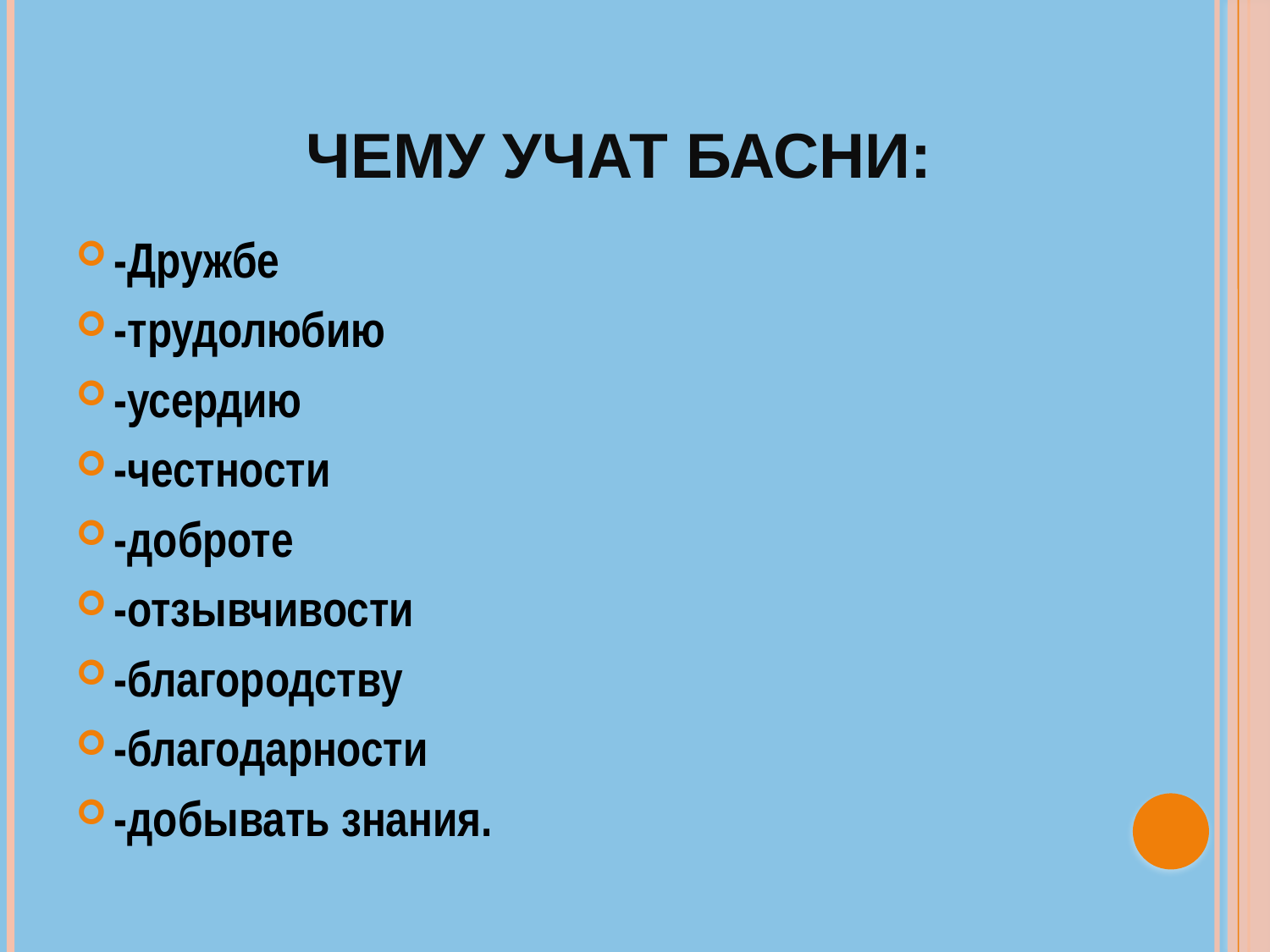

# Чему учат басни:
-Дружбе
-трудолюбию
-усердию
-честности
-доброте
-отзывчивости
-благородству
-благодарности
-добывать знания.